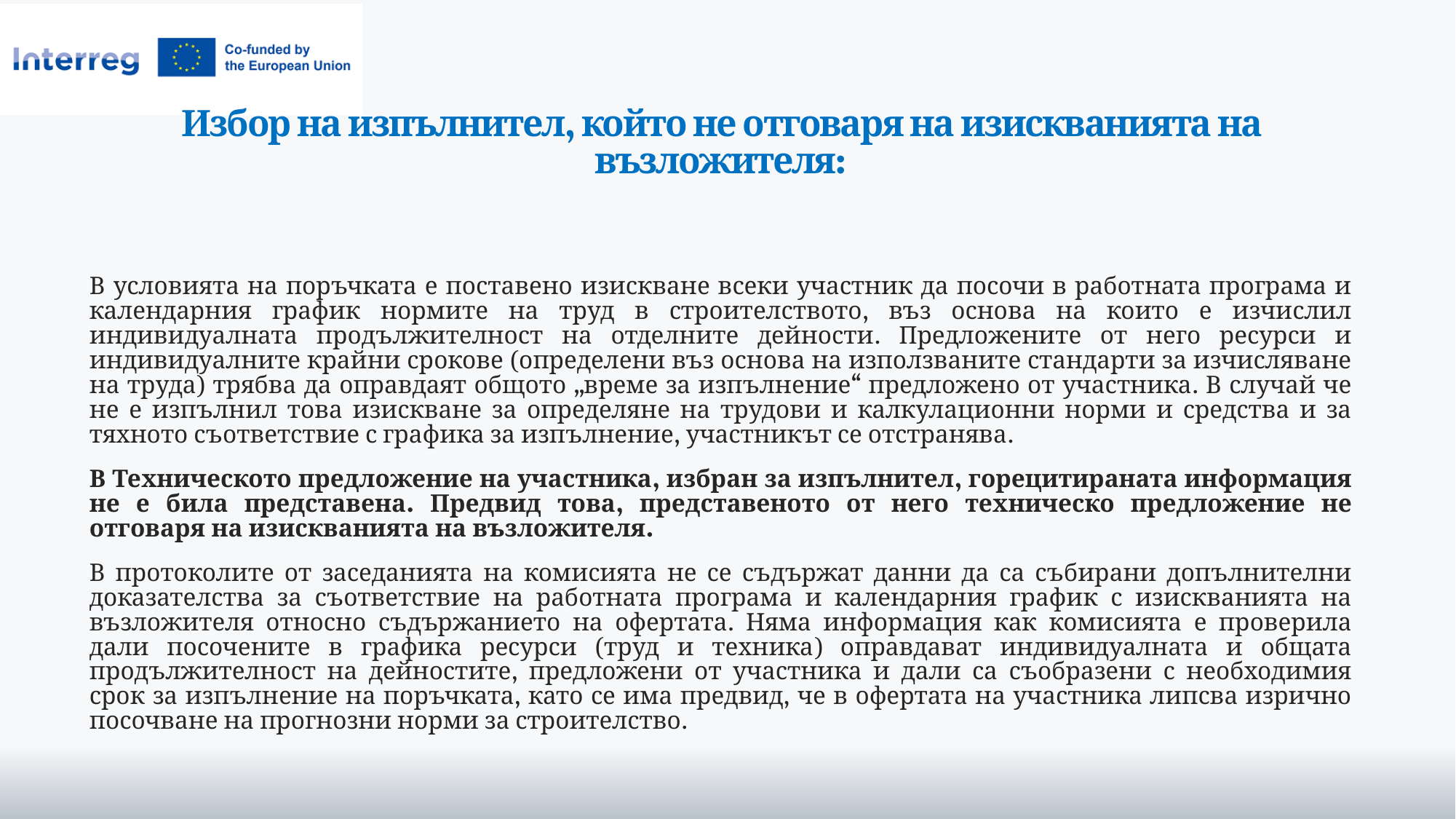

# Избор на изпълнител, който не отговаря на изискванията на възложителя:
В условията на поръчката е поставено изискване всеки участник да посочи в работната програма и календарния график нормите на труд в строителството, въз основа на които е изчислил индивидуалната продължителност на отделните дейности. Предложените от него ресурси и индивидуалните крайни срокове (определени въз основа на използваните стандарти за изчисляване на труда) трябва да оправдаят общото „време за изпълнение“ предложено от участника. В случай че не е изпълнил това изискване за определяне на трудови и калкулационни норми и средства и за тяхното съответствие с графика за изпълнение, участникът се отстранява.
В Техническото предложение на участника, избран за изпълнител, горецитираната информация не е била представена. Предвид това, представеното от него техническо предложение не отговаря на изискванията на възложителя.
В протоколите от заседанията на комисията не се съдържат данни да са събирани допълнителни доказателства за съответствие на работната програма и календарния график с изискванията на възложителя относно съдържанието на офертата. Няма информация как комисията е проверила дали посочените в графика ресурси (труд и техника) оправдават индивидуалната и общата продължителност на дейностите, предложени от участника и дали са съобразени с необходимия срок за изпълнение на поръчката, като се има предвид, че в офертата на участника липсва изрично посочване на прогнозни норми за строителство.